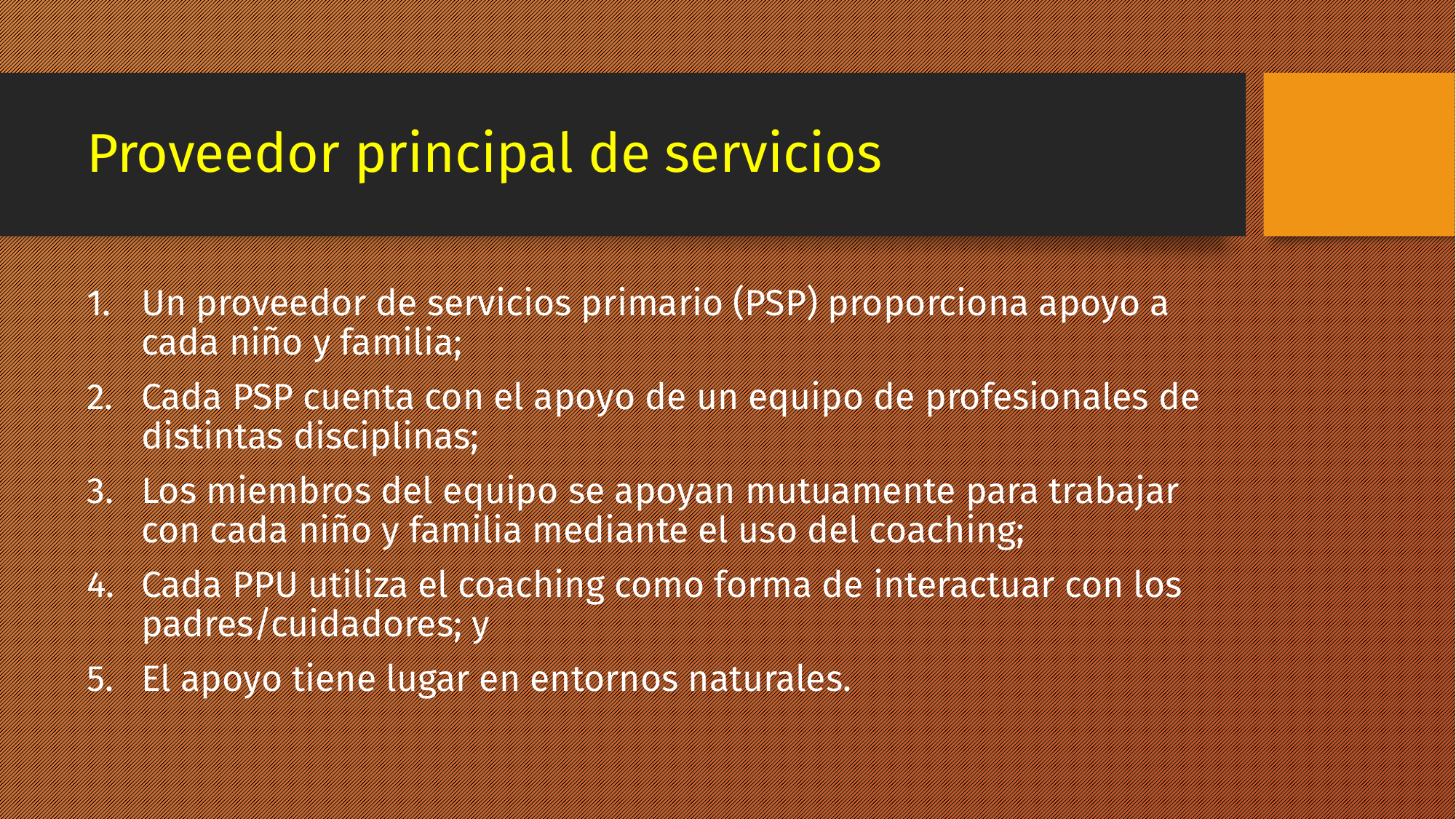

# Proveedor principal de servicios
Un proveedor de servicios primario (PSP) proporciona apoyo a cada niño y familia;
Cada PSP cuenta con el apoyo de un equipo de profesionales de distintas disciplinas;
Los miembros del equipo se apoyan mutuamente para trabajar con cada niño y familia mediante el uso del coaching;
Cada PPU utiliza el coaching como forma de interactuar con los padres/cuidadores; y
El apoyo tiene lugar en entornos naturales.